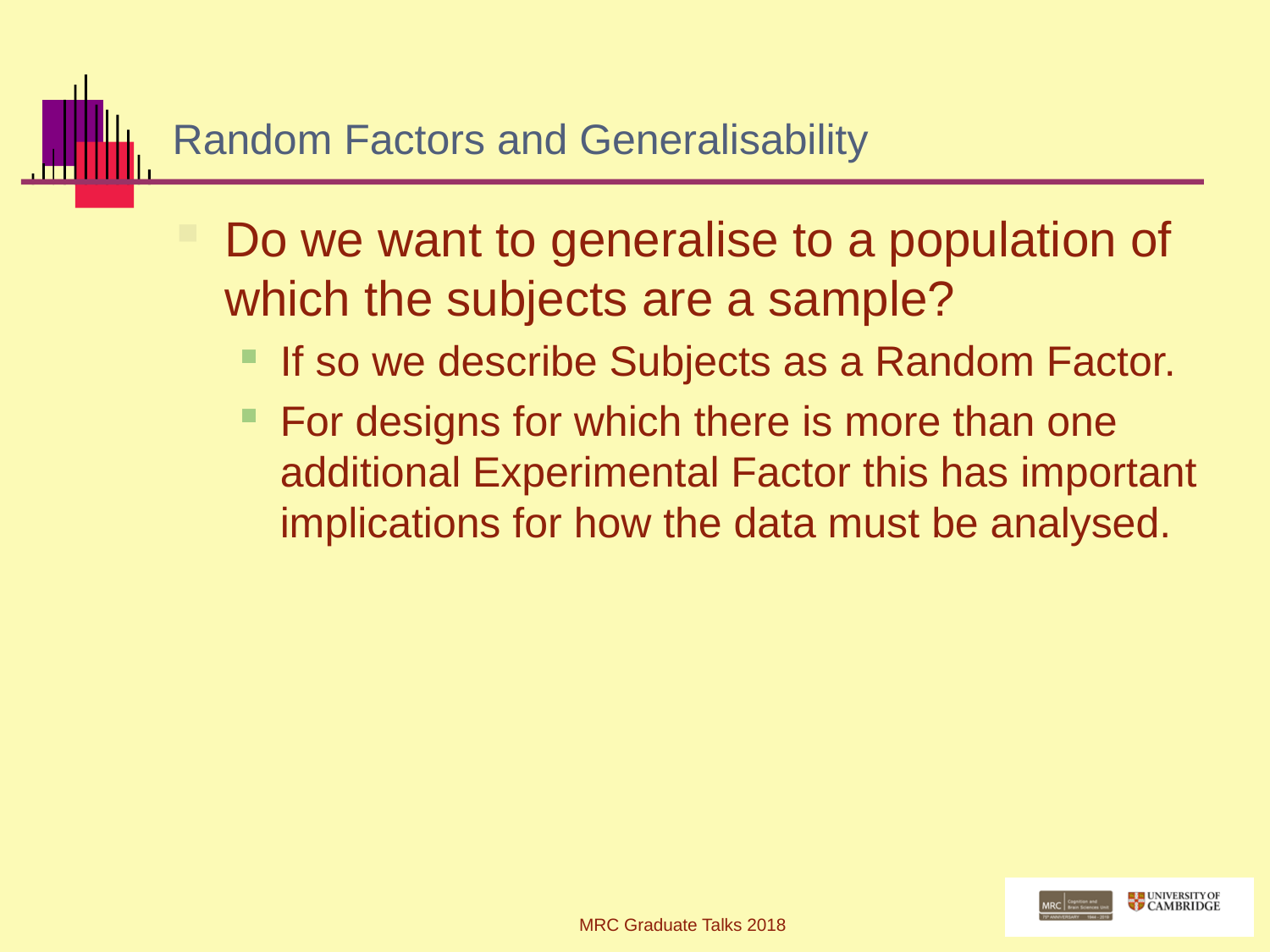

# Random Factors and Generalisability
Do we want to generalise to a population of which the subjects are a sample?
If so we describe Subjects as a Random Factor.
For designs for which there is more than one additional Experimental Factor this has important implications for how the data must be analysed.

MRC Graduate Talks 2018